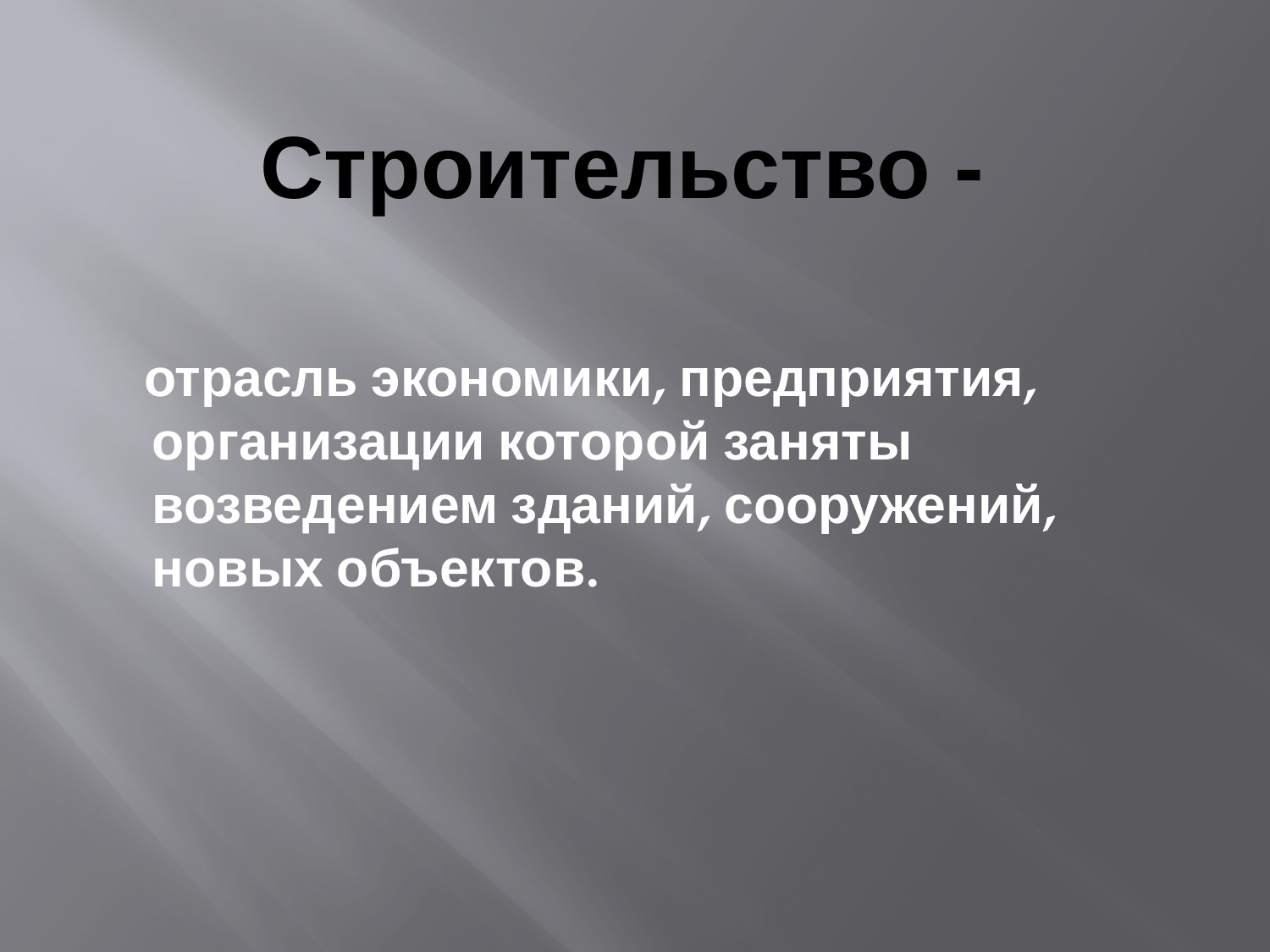

# Строительство -

    отрасль экономики, предприятия, организации которой заняты возведением зданий, сооружений, новых объектов.